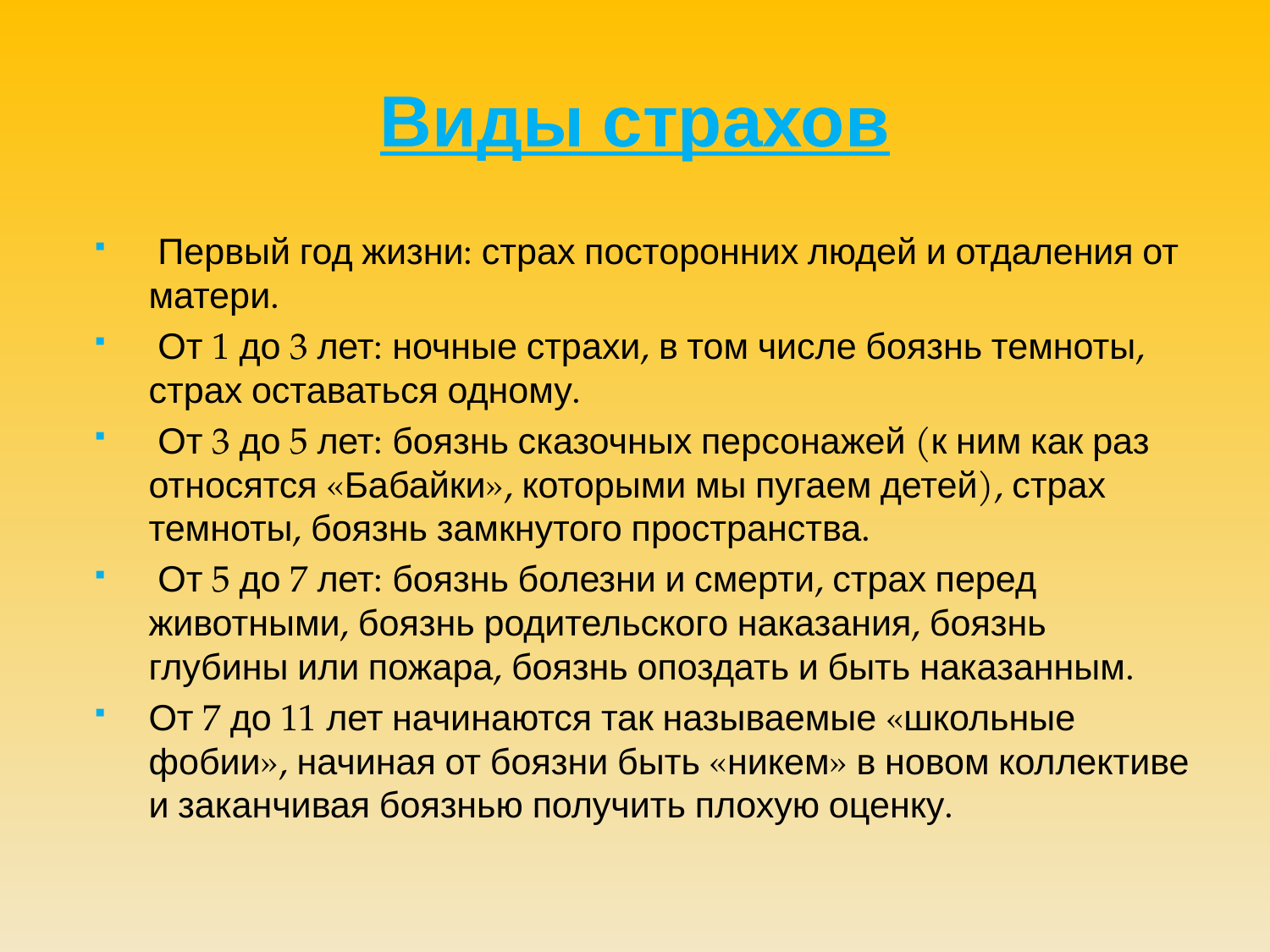

# Виды страхов
 Первый год жизни: страх посторонних людей и отдаления от матери.
 От 1 до 3 лет: ночные страхи, в том числе боязнь темноты, страх оставаться одному.
 От 3 до 5 лет: боязнь сказочных персонажей (к ним как раз относятся «Бабайки», которыми мы пугаем детей), страх темноты, боязнь замкнутого пространства.
 От 5 до 7 лет: боязнь болезни и смерти, страх перед животными, боязнь родительского наказания, боязнь глубины или пожара, боязнь опоздать и быть наказанным.
От 7 до 11 лет начинаются так называемые «школьные фобии», начиная от боязни быть «никем» в новом коллективе и заканчивая боязнью получить плохую оценку.